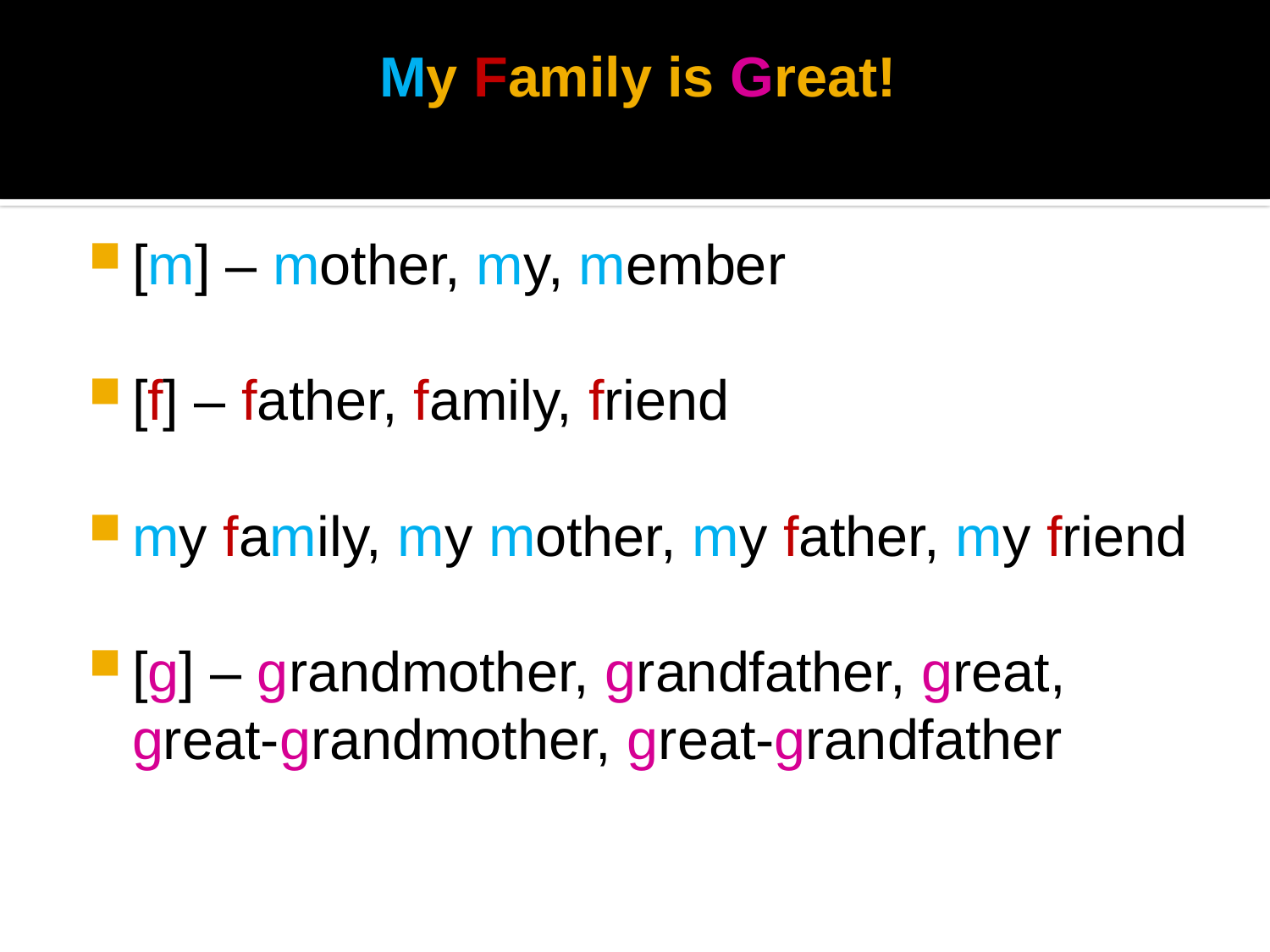

# My Family is Great!

[m] – mother, my, member

[f] – father, family, friend

my family, my mother, my father, my friend

[g] – grandmother, grandfather, great, great-grandmother, great-grandfather